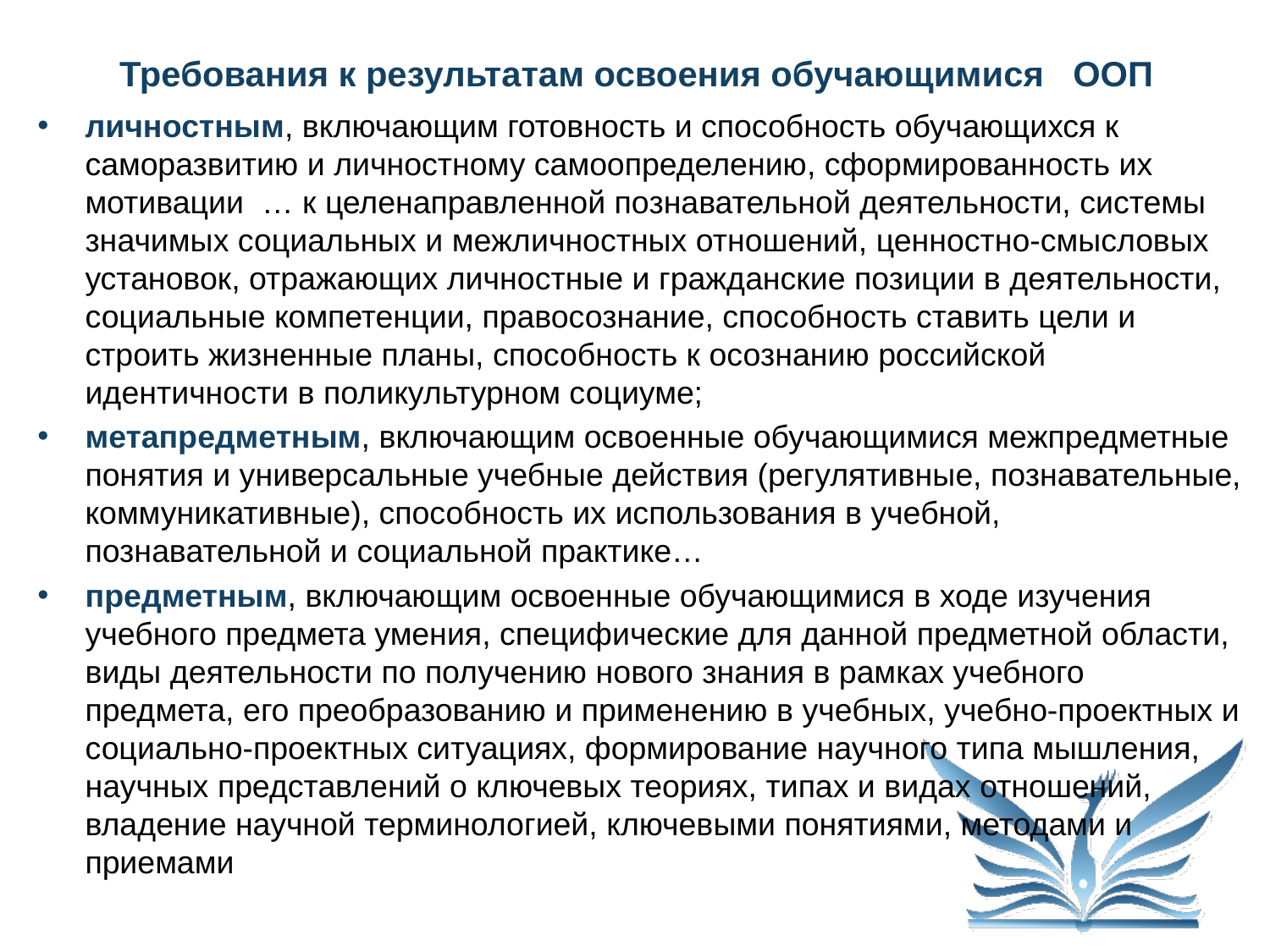

# Требования к результатам освоения обучающимися   ООП
личностным, включающим готовность и способность обучающихся к саморазвитию и личностному самоопределению, сформированность их мотивации  … к целенаправленной познавательной деятельности, системы значимых социальных и межличностных отношений, ценностно-смысловых установок, отражающих личностные и гражданские позиции в деятельности, социальные компетенции, правосознание, способность ставить цели и строить жизненные планы, способность к осознанию российской идентичности в поликультурном социуме;
метапредметным, включающим освоенные обучающимися межпредметные понятия и универсальные учебные действия (регулятивные, познавательные, коммуникативные), способность их использования в учебной, познавательной и социальной практике…
предметным, включающим освоенные обучающимися в ходе изучения учебного предмета умения, специфические для данной предметной области, виды деятельности по получению нового знания в рамках учебного предмета, его преобразованию и применению в учебных, учебно-проектных и социально-проектных ситуациях, формирование научного типа мышления, научных представлений о ключевых теориях, типах и видах отношений, владение научной терминологией, ключевыми понятиями, методами и приемами